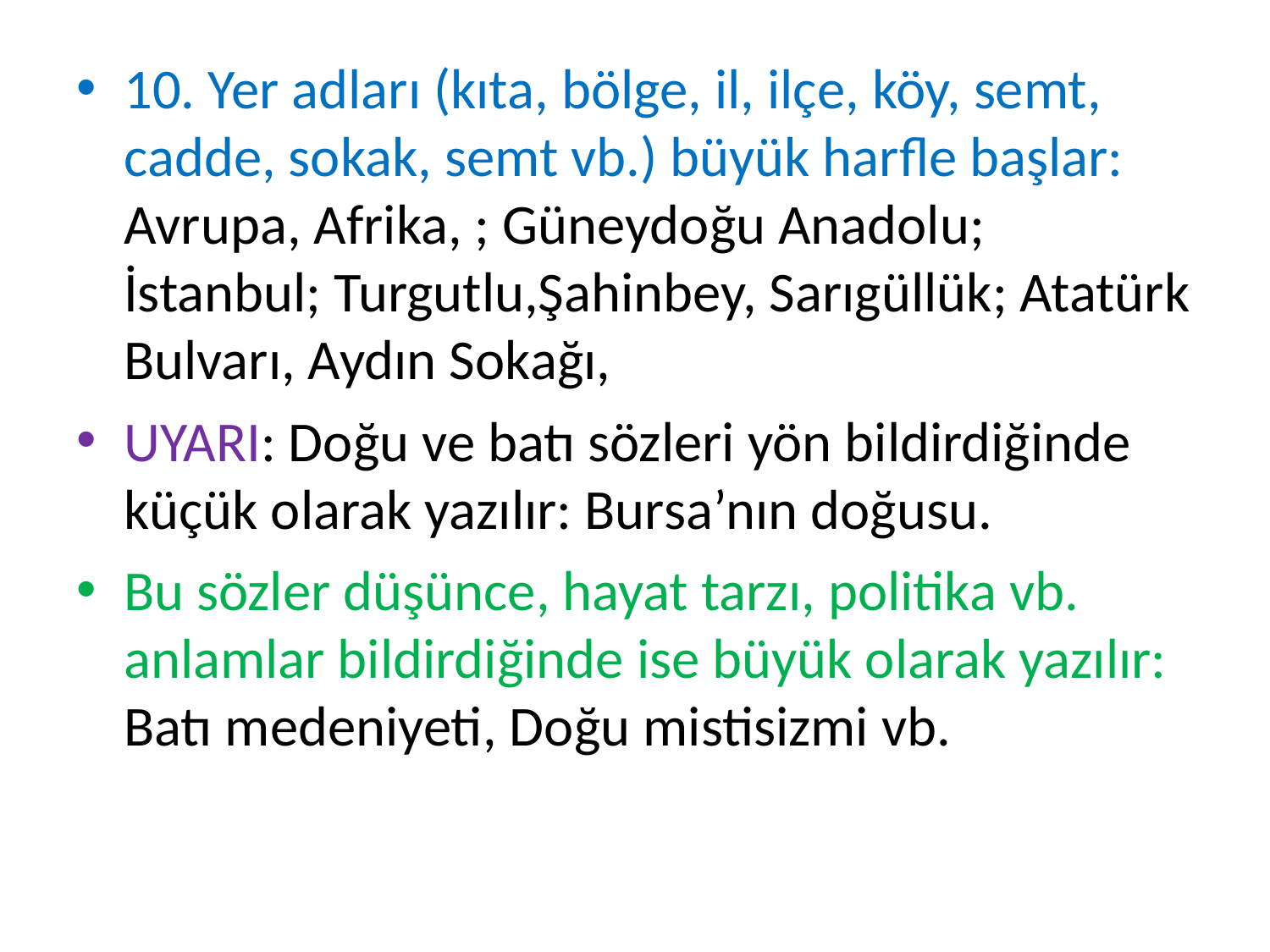

10. Yer adları (kıta, bölge, il, ilçe, köy, semt, cadde, sokak, semt vb.) büyük harfle başlar: Avrupa, Afrika, ; Güneydoğu Anadolu; İstanbul; Turgutlu,Şahinbey, Sarıgüllük; Atatürk Bulvarı, Aydın Sokağı,
UYARI: Doğu ve batı sözleri yön bildirdiğinde küçük olarak yazılır: Bursa’nın doğusu.
Bu sözler düşünce, hayat tarzı, politika vb. anlamlar bildirdiğinde ise büyük olarak yazılır: Batı medeniyeti, Doğu mistisizmi vb.